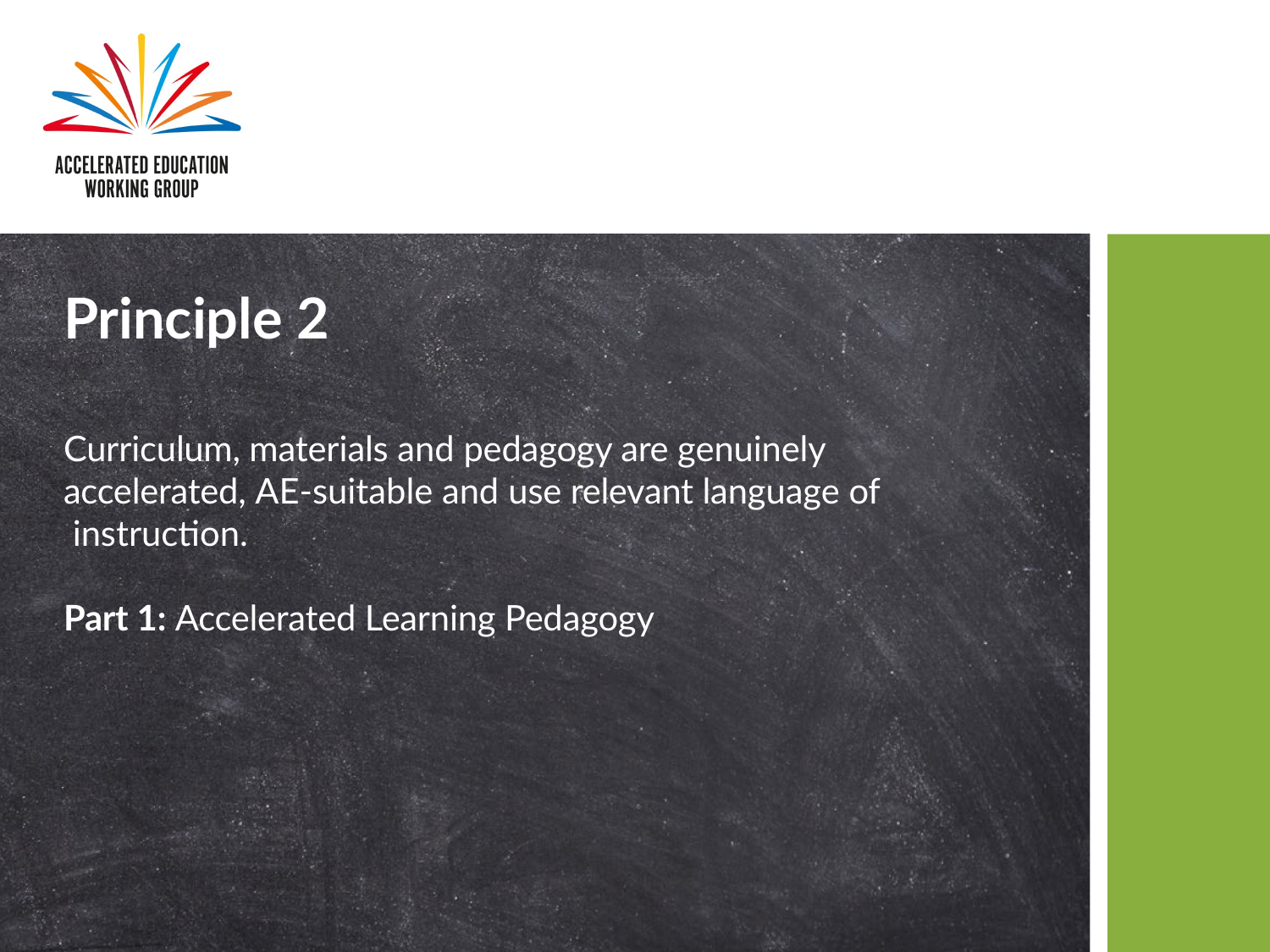

# Principle 2
Curriculum, materials and pedagogy are genuinely  accelerated, AE-suitable and use relevant language of  instruction.

Part 1: Accelerated Learning Pedagogy